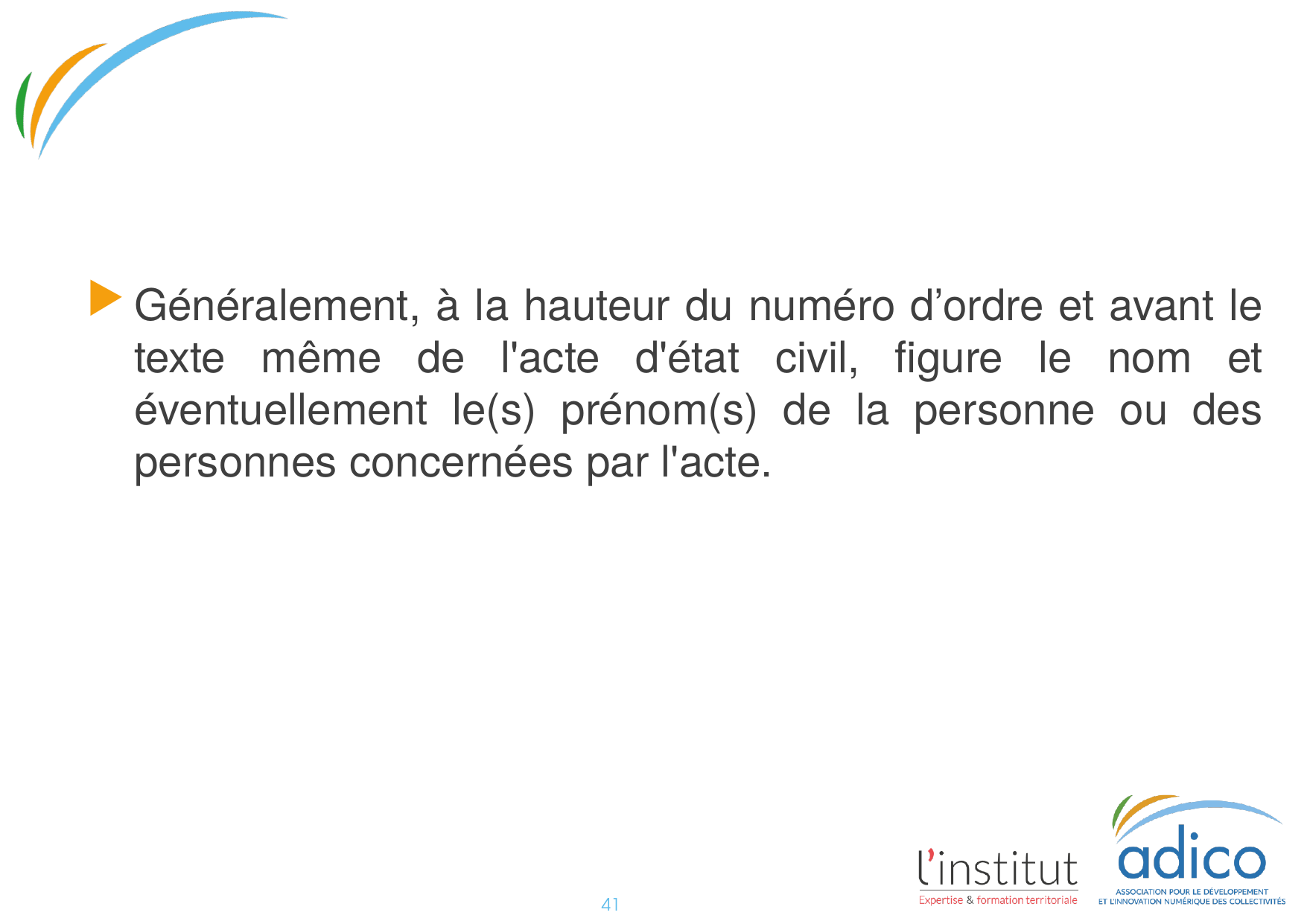

#

Généralement, à la hauteur du numéro d’ordre et avant le texte même de l'acte d'état civil, figure le nom et éventuellement le(s) prénom(s) de la personne ou des personnes concernées par l'acte.